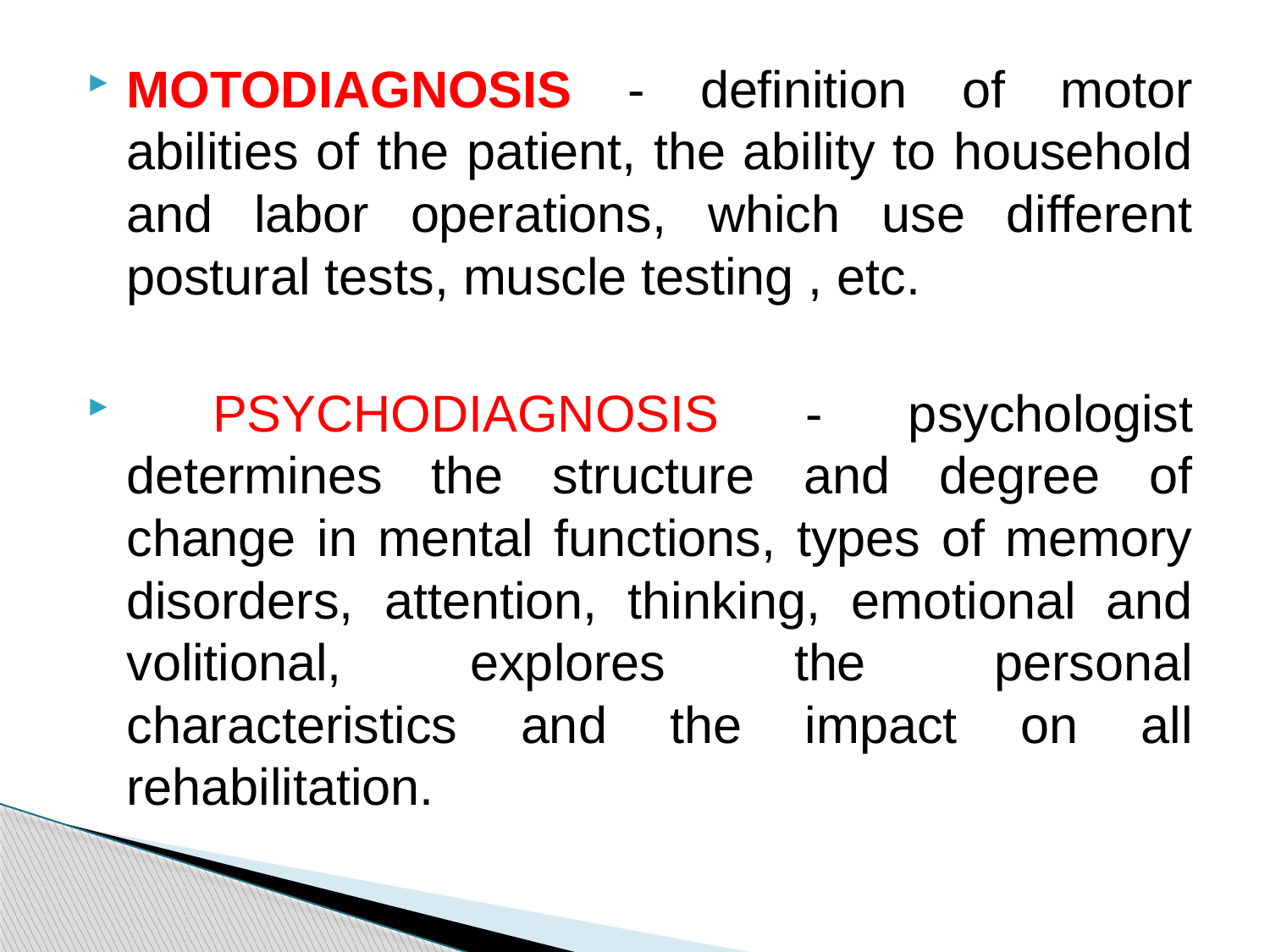

MOTODIAGNOSIS - definition of motor abilities of the patient, the ability to household and labor operations, which use different postural tests, muscle testing , etc.

 PSYCHODIAGNOSIS - psychologist determines the structure and degree of change in mental functions, types of memory disorders, attention, thinking, emotional and volitional, explores the personal characteristics and the impact on all rehabilitation.